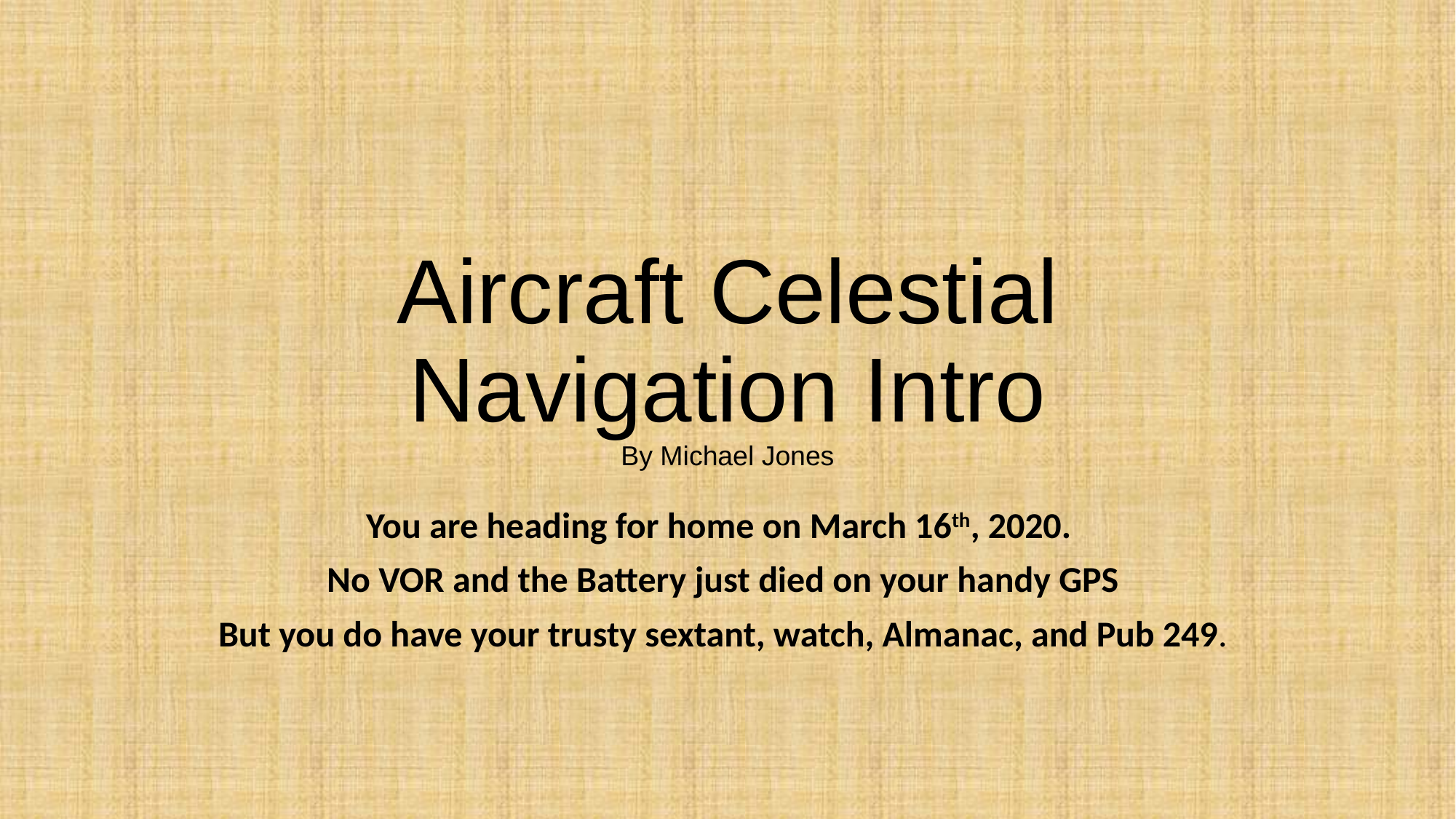

# Aircraft Celestial Navigation Intro By Michael Jones
You are heading for home on March 16th, 2020.
No VOR and the Battery just died on your handy GPS
But you do have your trusty sextant, watch, Almanac, and Pub 249.